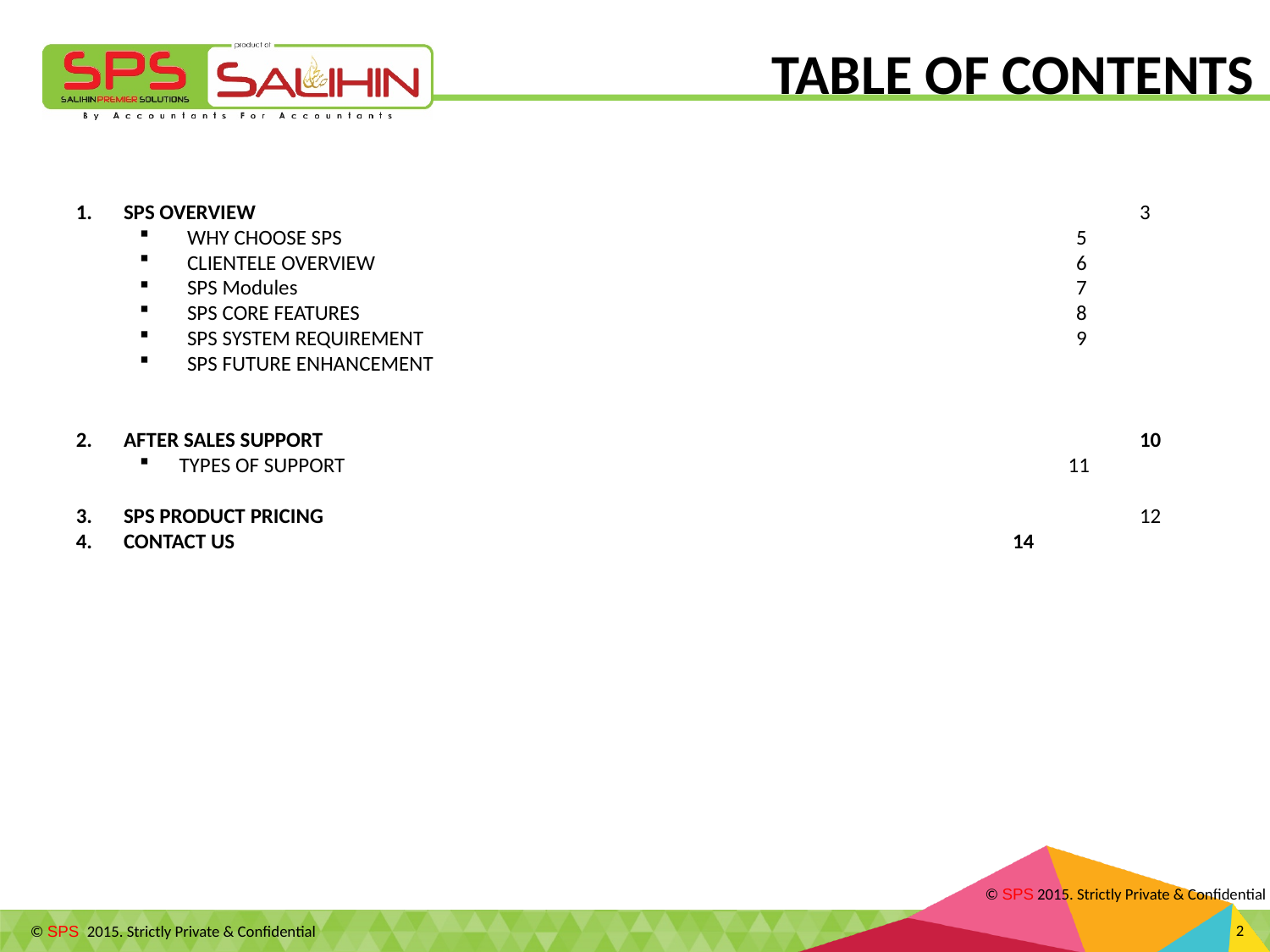

TABLE OF CONTENTS

SPS OVERVIEW							3
WHY CHOOSE SPS						5
CLIENTELE OVERVIEW						6
SPS Modules							7
SPS CORE FEATURES						8
SPS SYSTEM REQUIREMENT						9
SPS FUTURE ENHANCEMENT

AFTER SALES SUPPORT							10
TYPES OF SUPPORT						11

SPS PRODUCT PRICING							12
CONTACT US							14

© SPS 2015. Strictly Private & Confidential